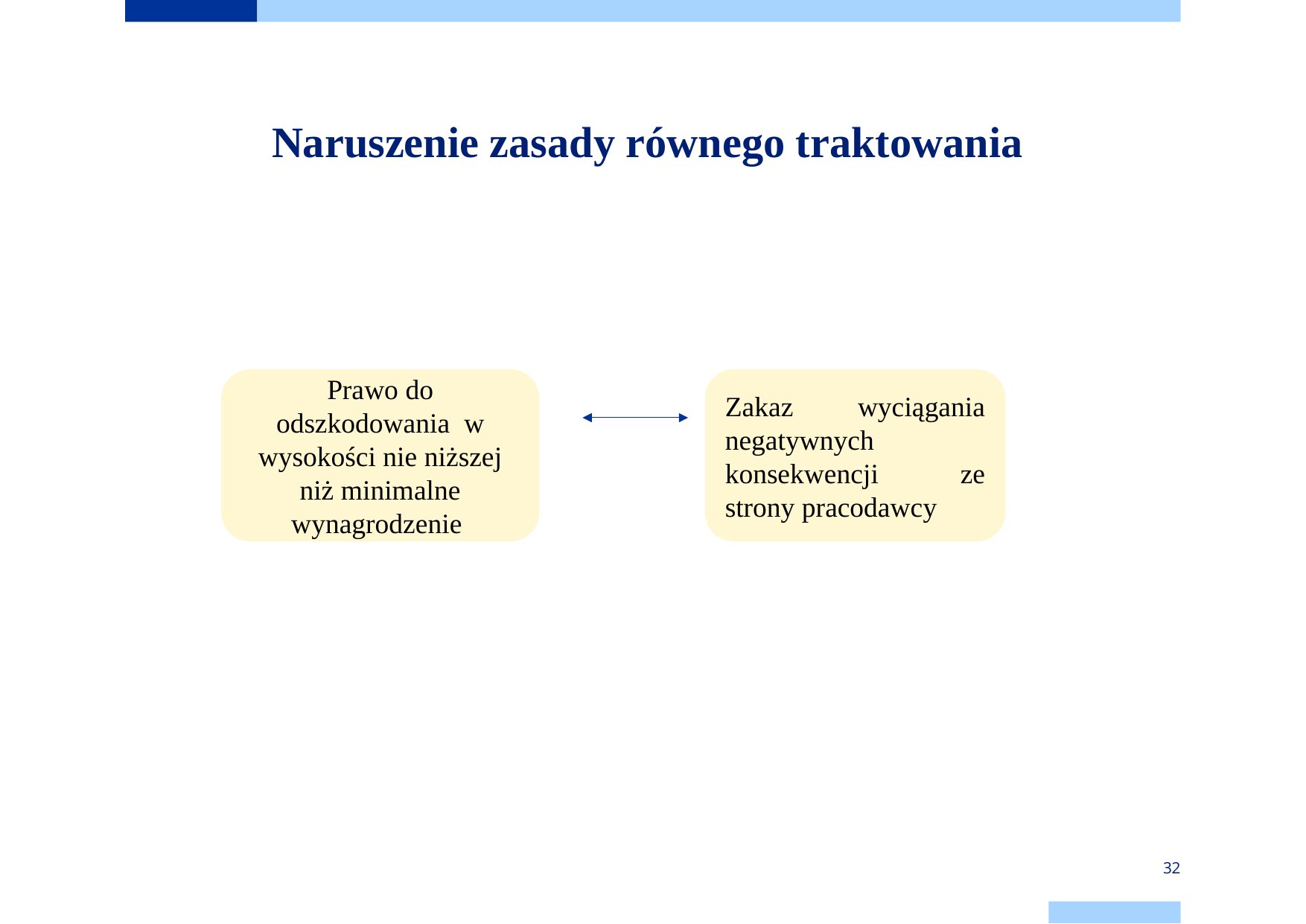

# Naruszenie zasady równego traktowania

Prawo do odszkodowania  w wysokości nie niższej niż minimalne wynagrodzenie
Zakaz wyciągania negatywnych konsekwencji ze strony pracodawcy
32